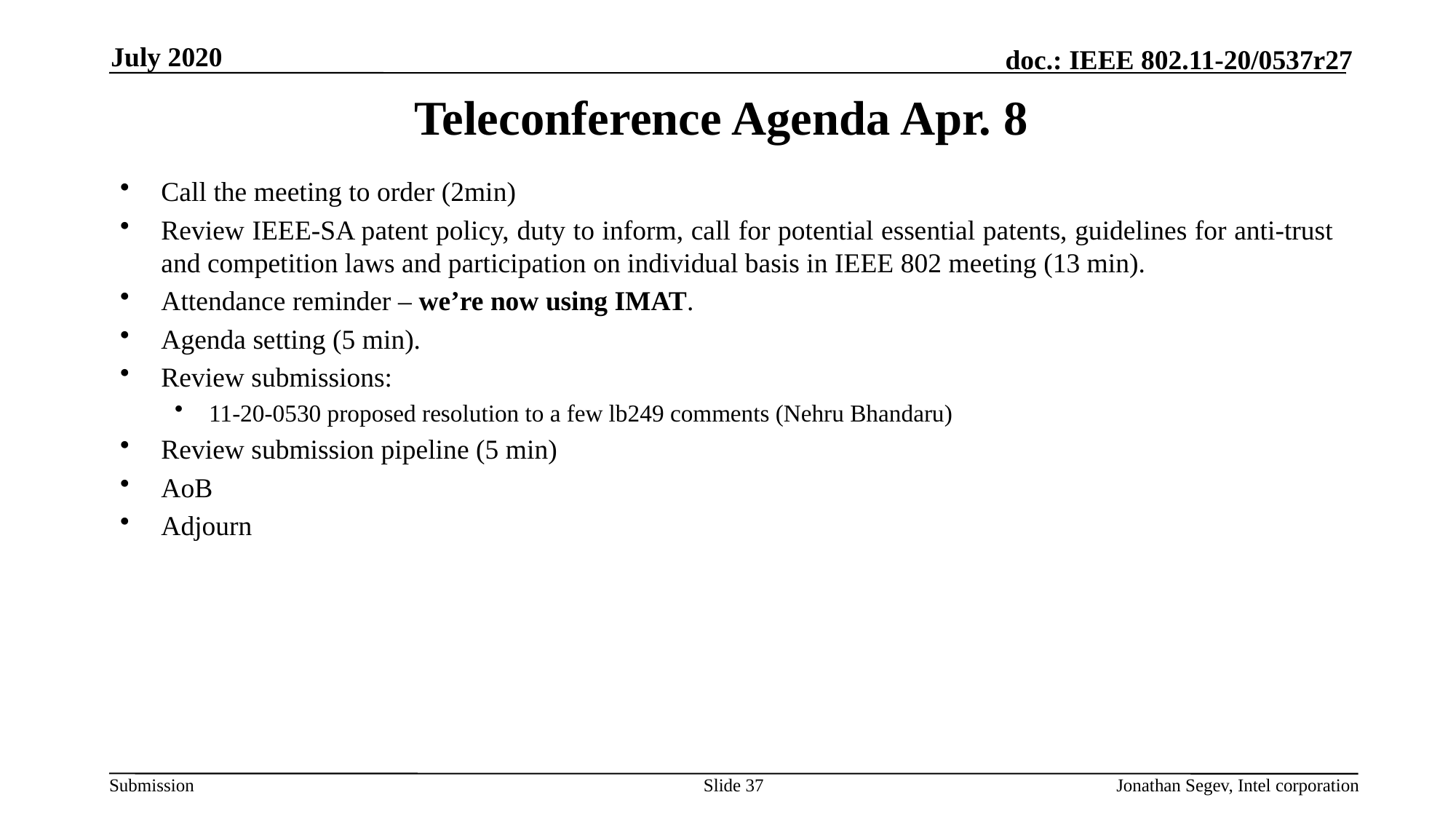

July 2020
# Teleconference Agenda Apr. 8
Call the meeting to order (2min)
Review IEEE-SA patent policy, duty to inform, call for potential essential patents, guidelines for anti-trust and competition laws and participation on individual basis in IEEE 802 meeting (13 min).
Attendance reminder – we’re now using IMAT.
Agenda setting (5 min).
Review submissions:
11-20-0530 proposed resolution to a few lb249 comments (Nehru Bhandaru)
Review submission pipeline (5 min)
AoB
Adjourn

Slide 37
Jonathan Segev, Intel corporation